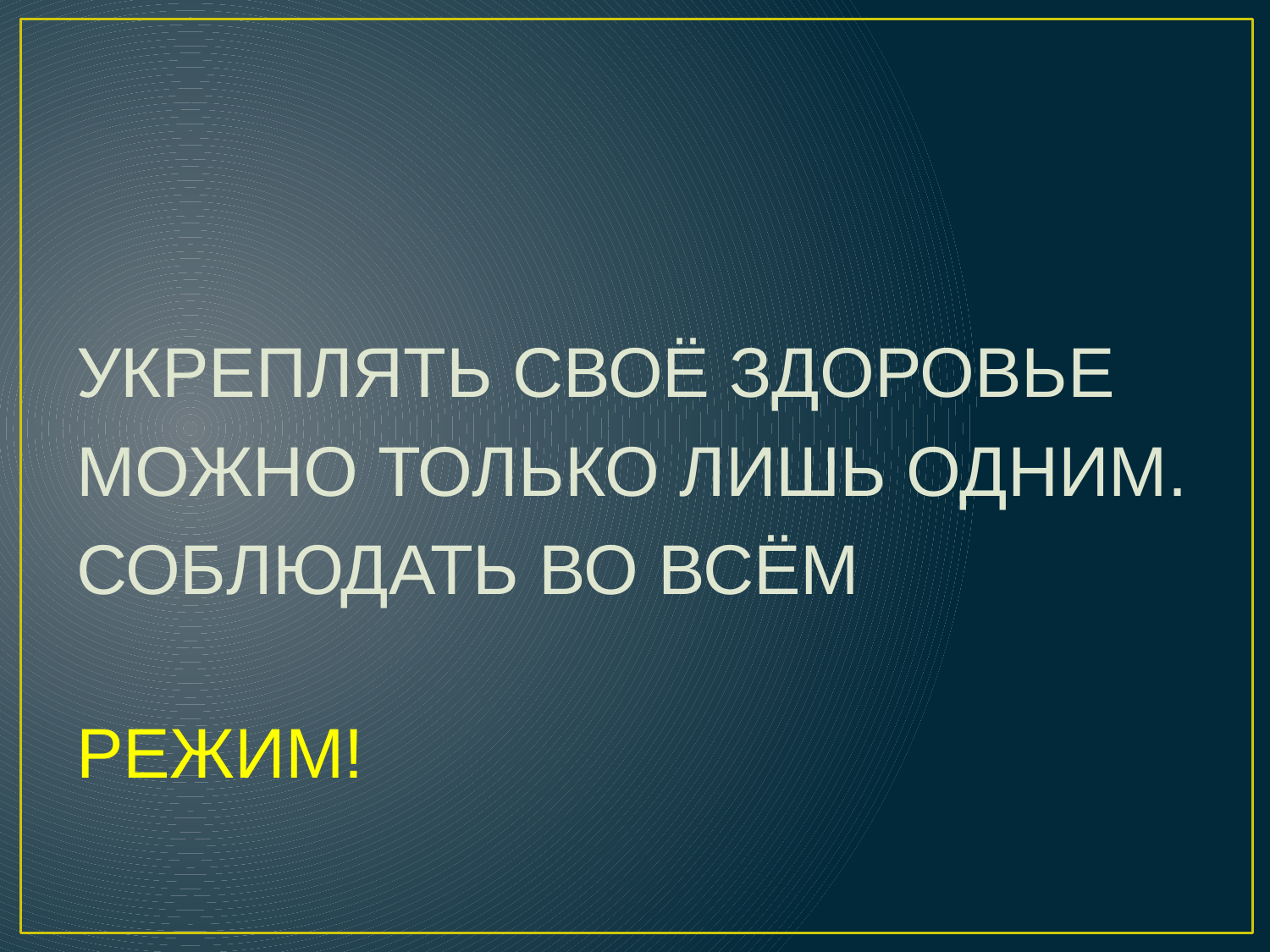

#

УКРЕПЛЯТЬ СВОЁ ЗДОРОВЬЕ
МОЖНО ТОЛЬКО ЛИШЬ ОДНИМ.
СОБЛЮДАТЬ ВО ВСЁМ
                                             РЕЖИМ!